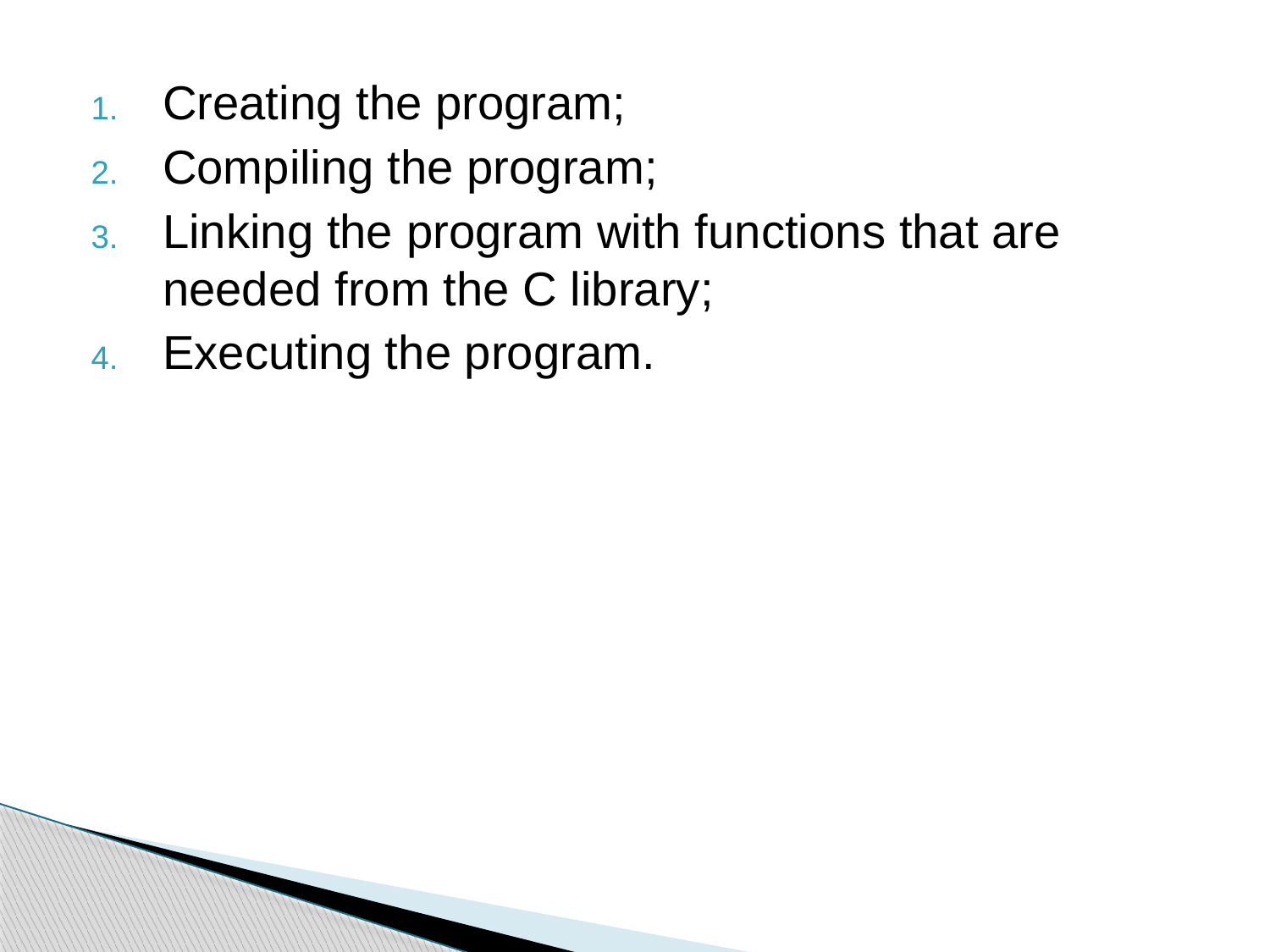

Creating the program;
Compiling the program;
Linking the program with functions that are needed from the C library;
Executing the program.